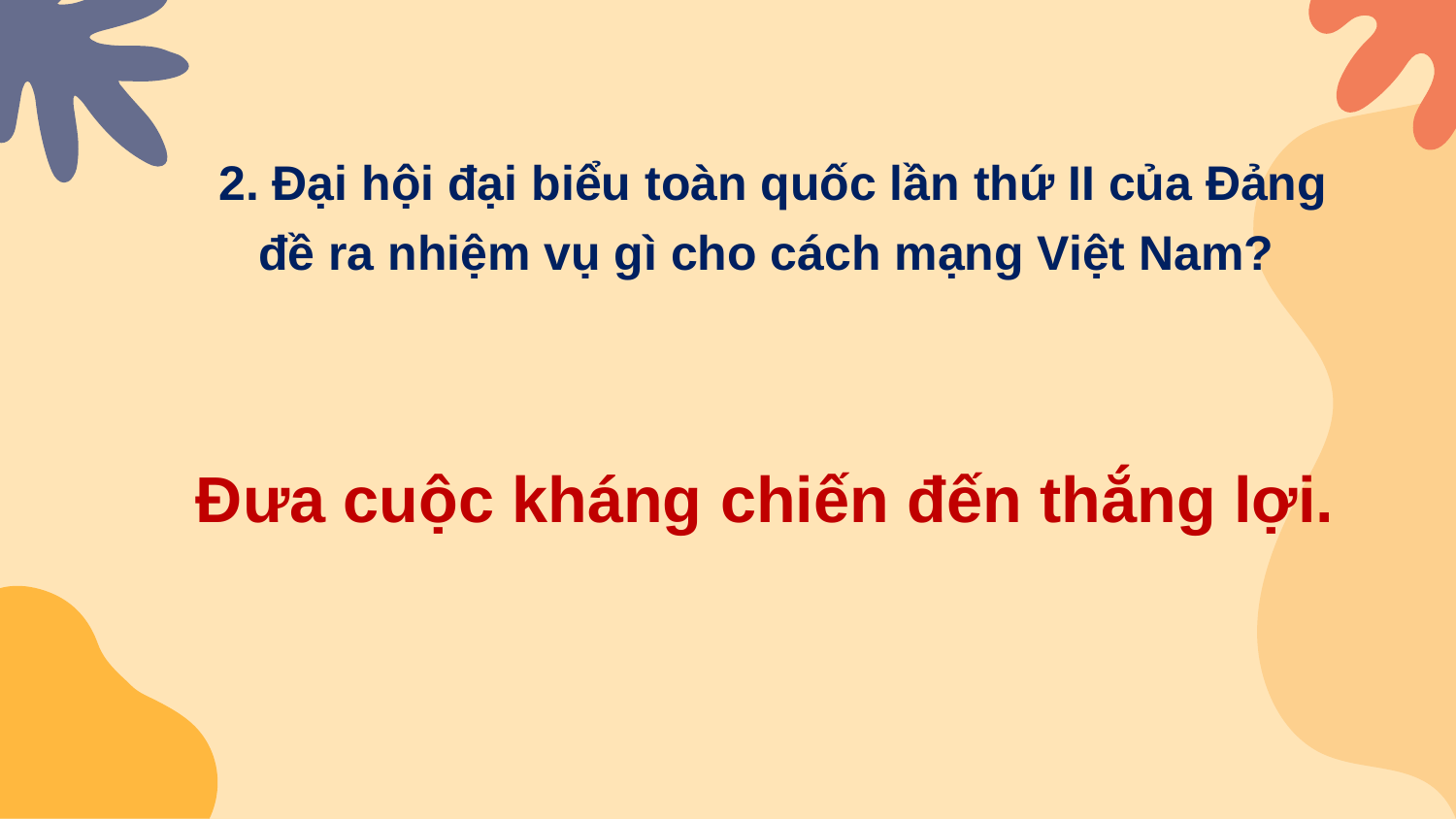

2. Đại hội đại biểu toàn quốc lần thứ II của Đảng đề ra nhiệm vụ gì cho cách mạng Việt Nam?
Đưa cuộc kháng chiến đến thắng lợi.